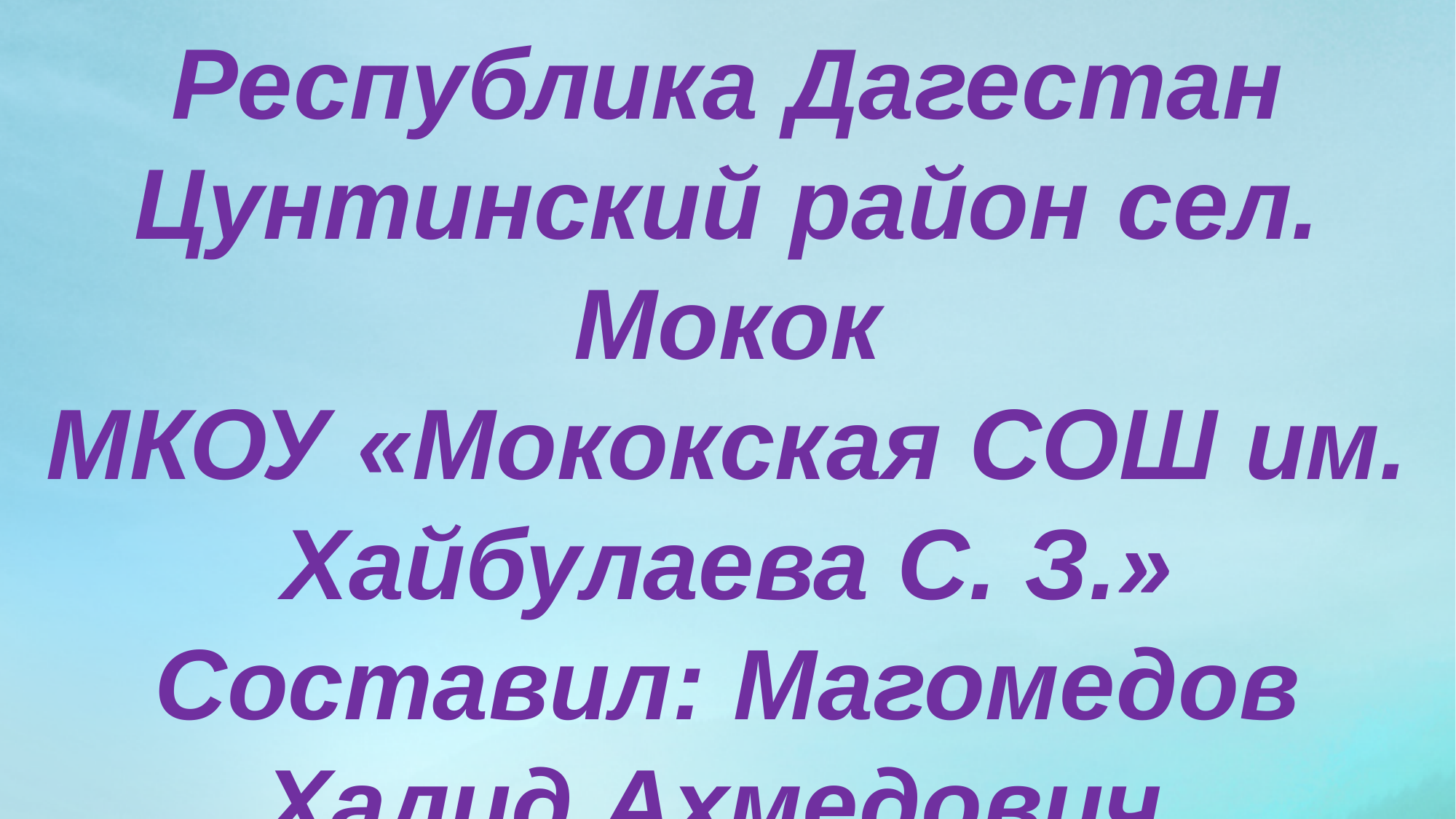

Республика Дагестан
Цунтинский район сел. Мокок
МКОУ «Мококская СОШ им. Хайбулаева С. З.»
Составил: Магомедов Халид Ахмедович